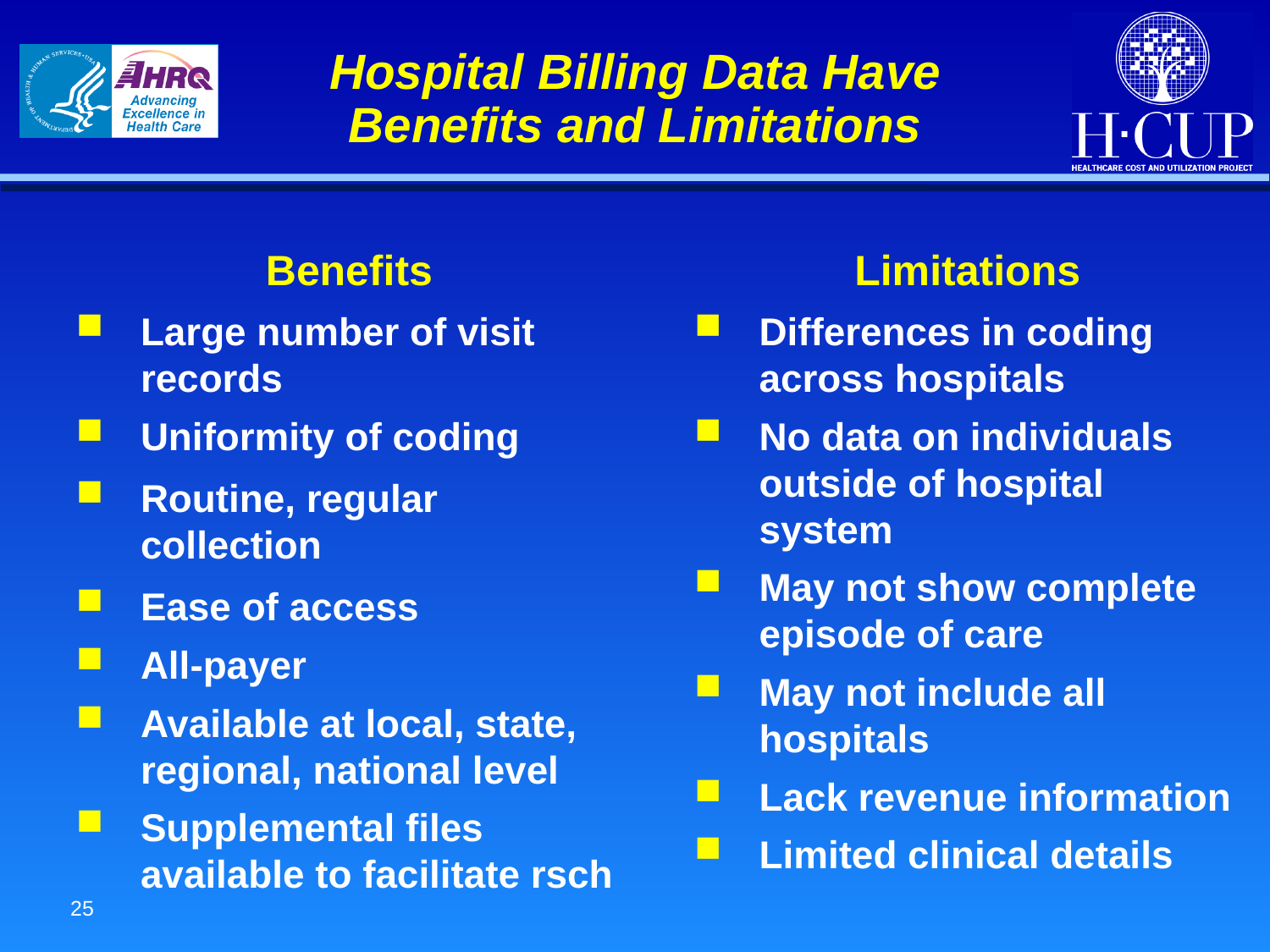

# Hospital Billing Data Have Benefits and Limitations
Benefits
Large number of visit records
Uniformity of coding
Routine, regular collection
Ease of access
All-payer
Available at local, state, regional, national level
Supplemental files available to facilitate rsch
Limitations
Differences in coding across hospitals
No data on individuals outside of hospital system
May not show complete episode of care
May not include all hospitals
Lack revenue information
Limited clinical details
25